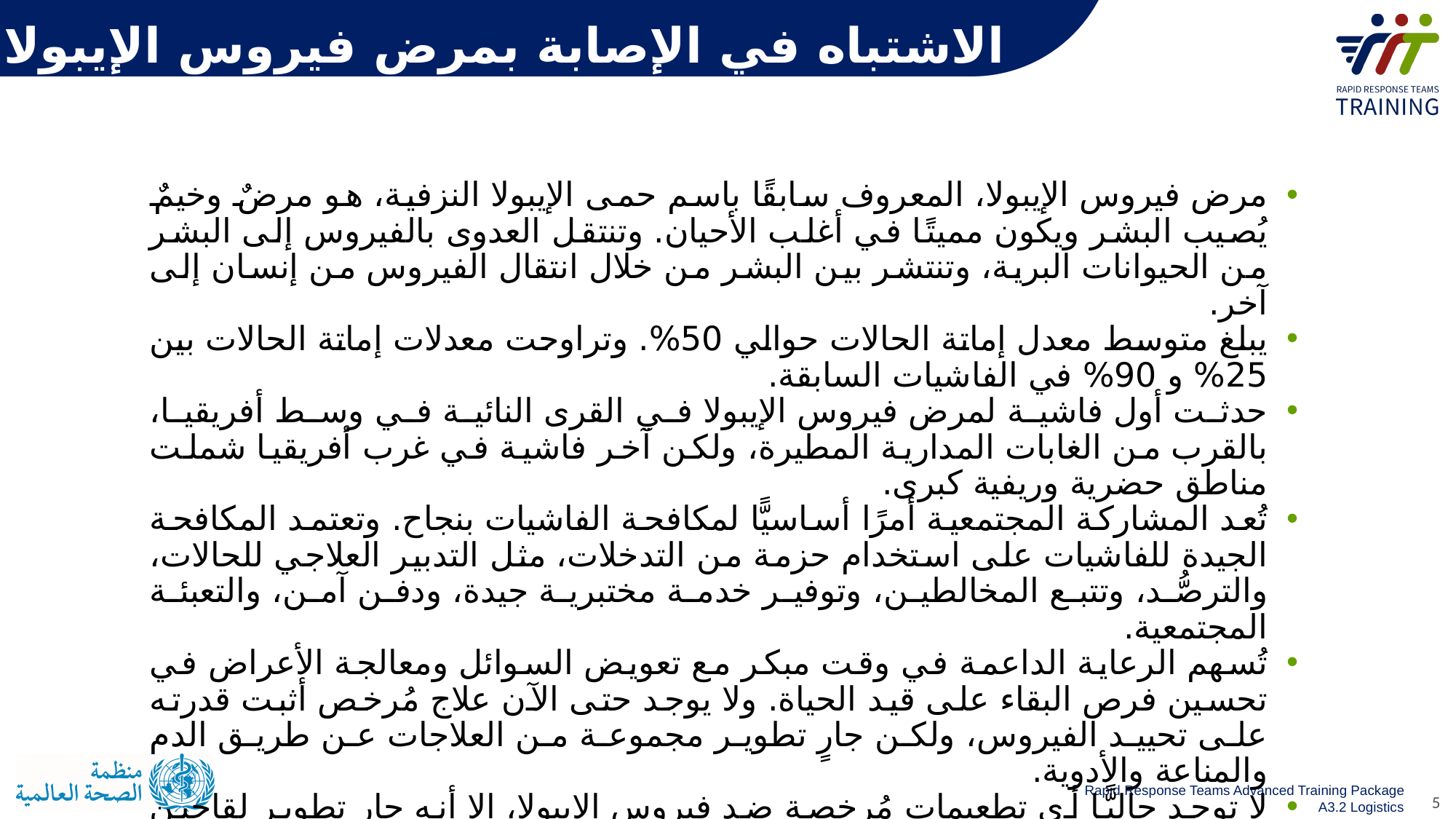

# الاشتباه في الإصابة بمرض فيروس الإيبولا
مرض فيروس الإيبولا، المعروف سابقًا باسم حمى الإيبولا النزفية، هو مرضٌ وخيمٌ يُصيب البشر ويكون مميتًا في أغلب الأحيان. وتنتقل العدوى بالفيروس إلى البشر من الحيوانات البرية، وتنتشر بين البشر من خلال انتقال الفيروس من إنسان إلى آخر.
يبلغ متوسط معدل إماتة الحالات حوالي 50%. وتراوحت معدلات إماتة الحالات بين 25% و 90% في الفاشيات السابقة.
حدثت أول فاشية لمرض فيروس الإيبولا في القرى النائية في وسط أفريقيا، بالقرب من الغابات المدارية المطيرة، ولكن آخر فاشية في غرب أفريقيا شملت مناطق حضرية وريفية كبرى.
تُعد المشاركة المجتمعية أمرًا أساسيًّا لمكافحة الفاشيات بنجاح. وتعتمد المكافحة الجيدة للفاشيات على استخدام حزمة من التدخلات، مثل التدبير العلاجي للحالات، والترصُّد، وتتبع المخالطين، وتوفير خدمة مختبرية جيدة، ودفن آمن، والتعبئة المجتمعية.
تُسهم الرعاية الداعمة في وقت مبكر مع تعويض السوائل ومعالجة الأعراض في تحسين فرص البقاء على قيد الحياة. ولا يوجد حتى الآن علاج مُرخص أثبت قدرته على تحييد الفيروس، ولكن جارٍ تطوير مجموعة من العلاجات عن طريق الدم والمناعة والأدوية.
لا توجد حاليًّا أي تطعيمات مُرخصة ضد فيروس الإيبولا، إلا أنه جارٍ تطوير لقاحين مُرشحين لهذا الغرض.
5